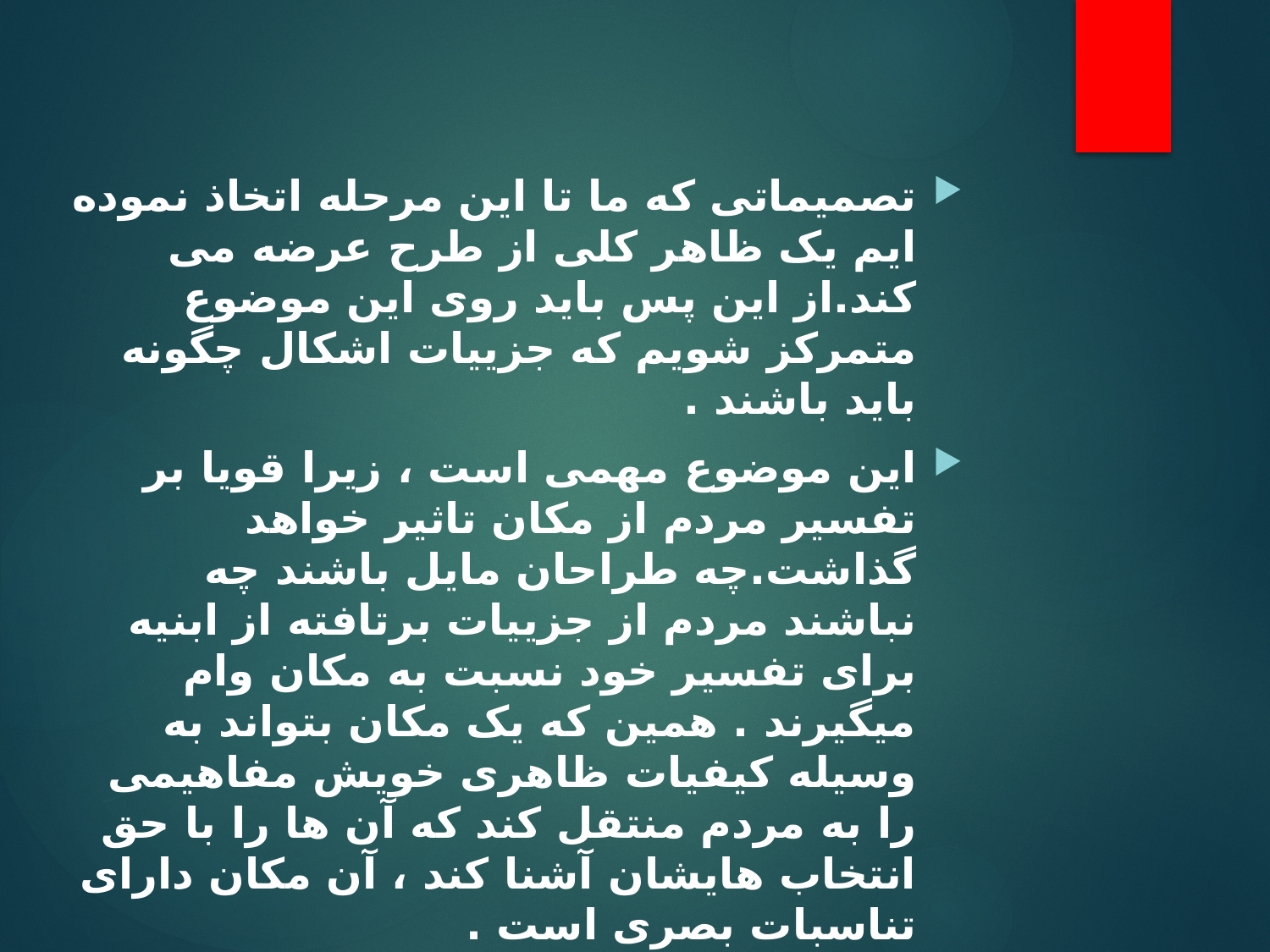

تصمیماتی که ما تا این مرحله اتخاذ نموده ایم یک ظاهر کلی از طرح عرضه می کند.از این پس باید روی این موضوع متمرکز شویم که جزییات اشکال چگونه باید باشند .
این موضوع مهمی است ، زیرا قویا بر تفسیر مردم از مکان تاثیر خواهد گذاشت.چه طراحان مایل باشند چه نباشند مردم از جزییات برتافته از ابنیه برای تفسیر خود نسبت به مکان وام میگیرند . همین که یک مکان بتواند به وسیله کیفیات ظاهری خویش مفاهیمی را به مردم منتقل کند که آن ها را با حق انتخاب هایشان آشنا کند ، آن مکان دارای تناسبات بصری است .
جزییات ظاهری تنها یک محصول فرعی از پلان و یا یک موضوع وسوسه انگیز هنرمندانه نیست .